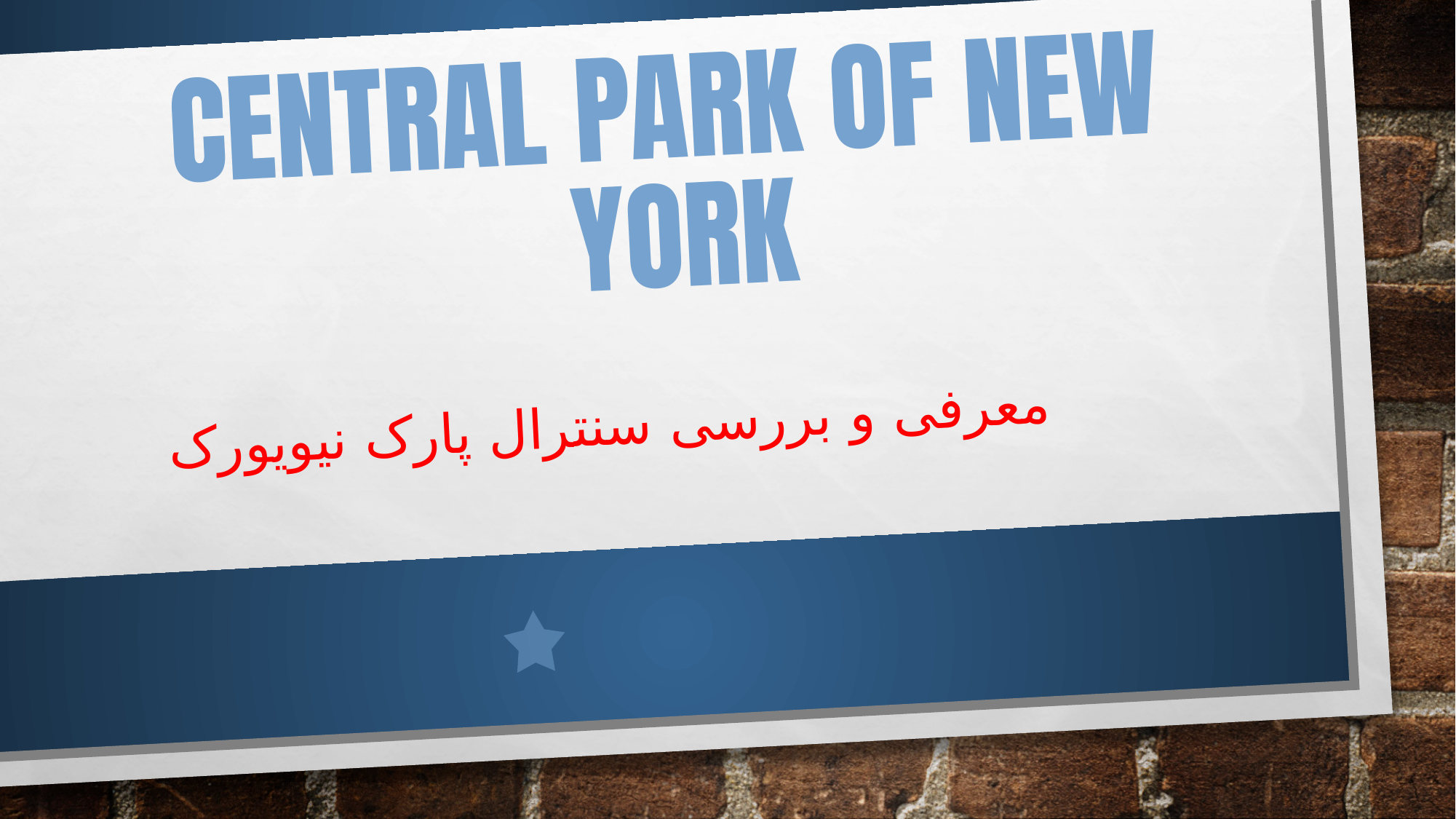

# Central park of new  york
معرفی و بررسی سنترال پارک نیویورک